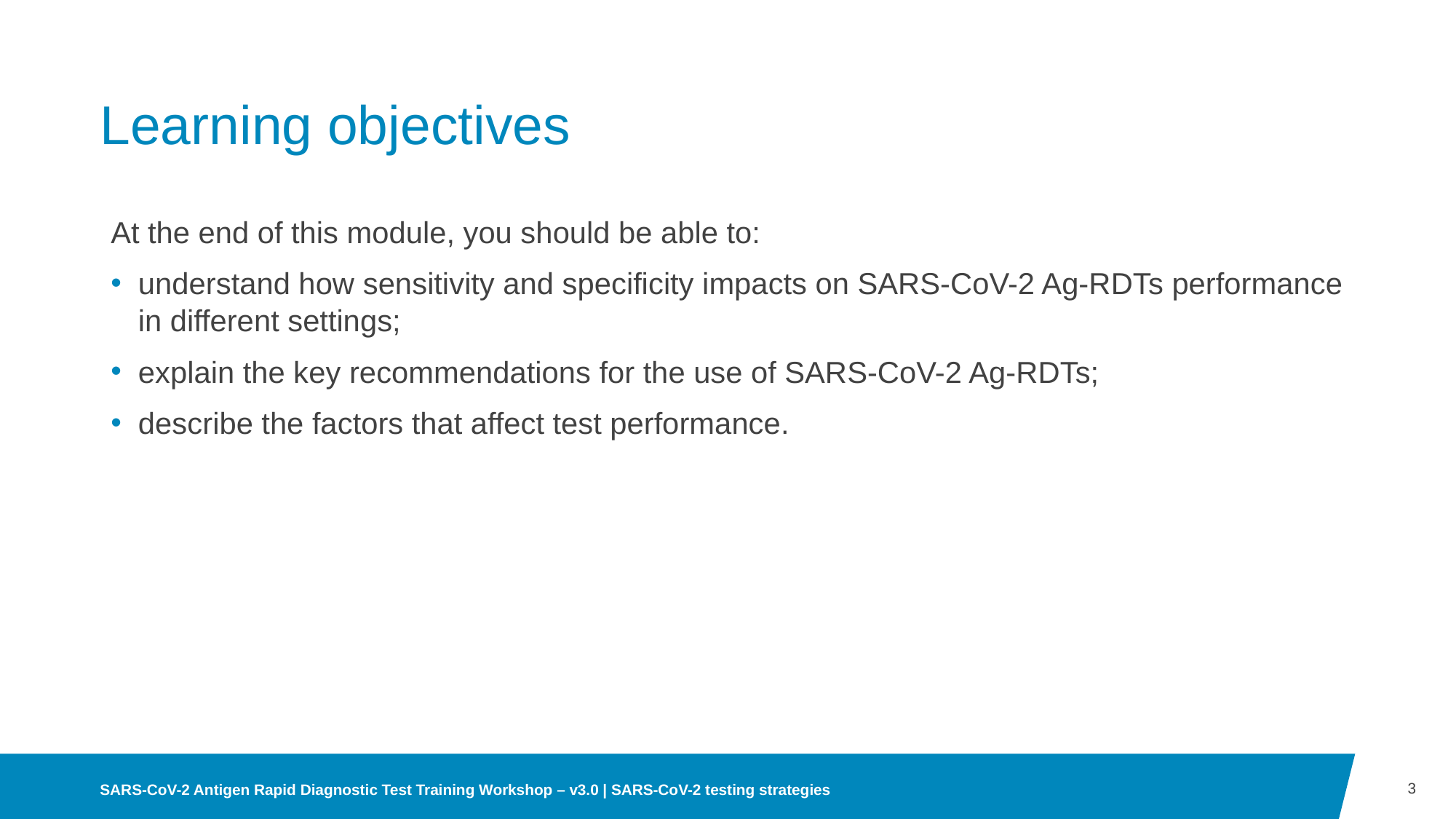

# Learning objectives
At the end of this module, you should be able to:
understand how sensitivity and specificity impacts on SARS-CoV-2 Ag-RDTs performance in different settings;
explain the key recommendations for the use of SARS-CoV-2 Ag-RDTs;
describe the factors that affect test performance.

3
SARS-CoV-2 Antigen Rapid Diagnostic Test Training Workshop – v3.0 | SARS-CoV-2 testing strategies